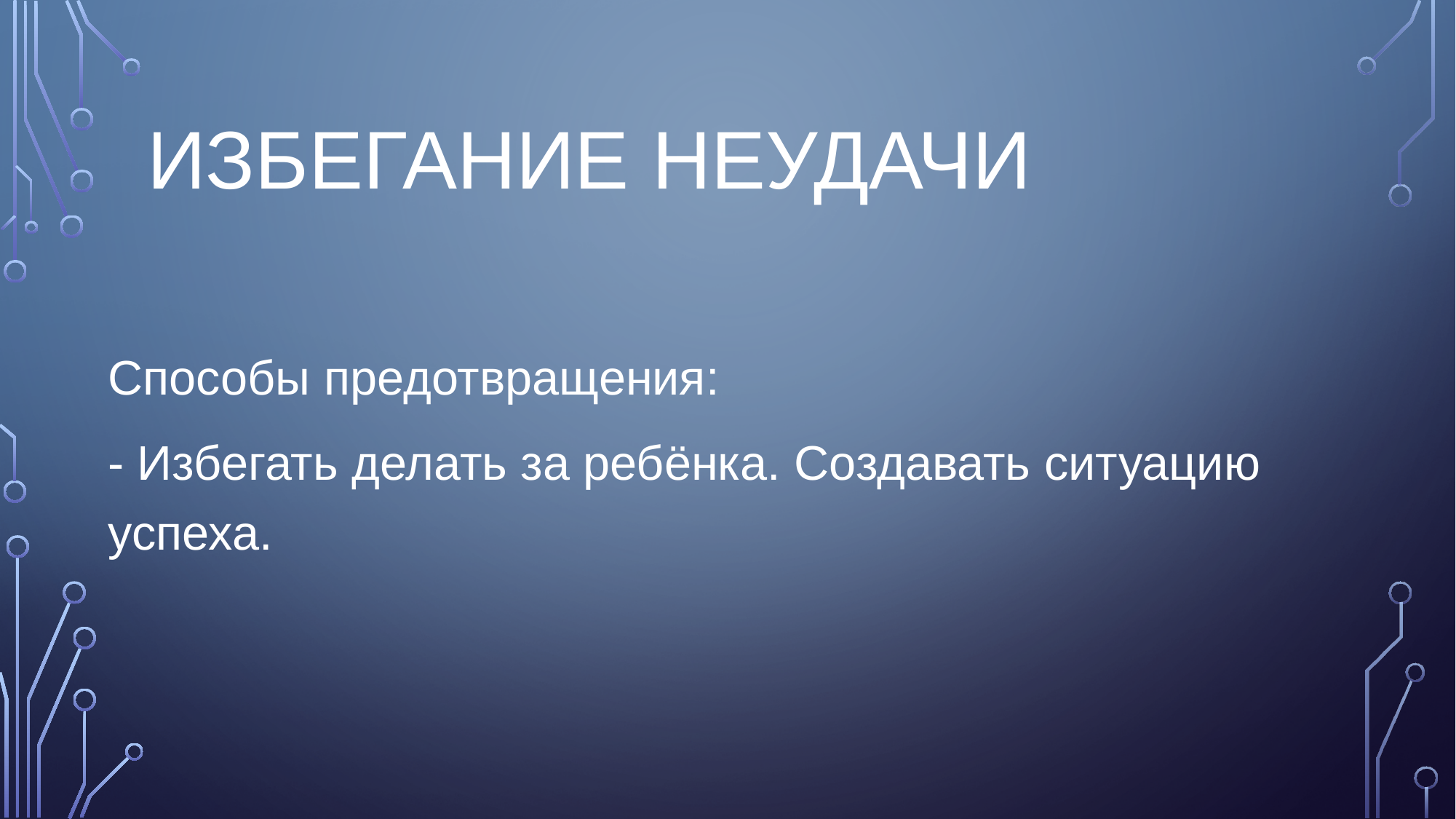

# Избегание неудачи
Способы предотвращения:
- Избегать делать за ребёнка. Создавать ситуацию успеха.